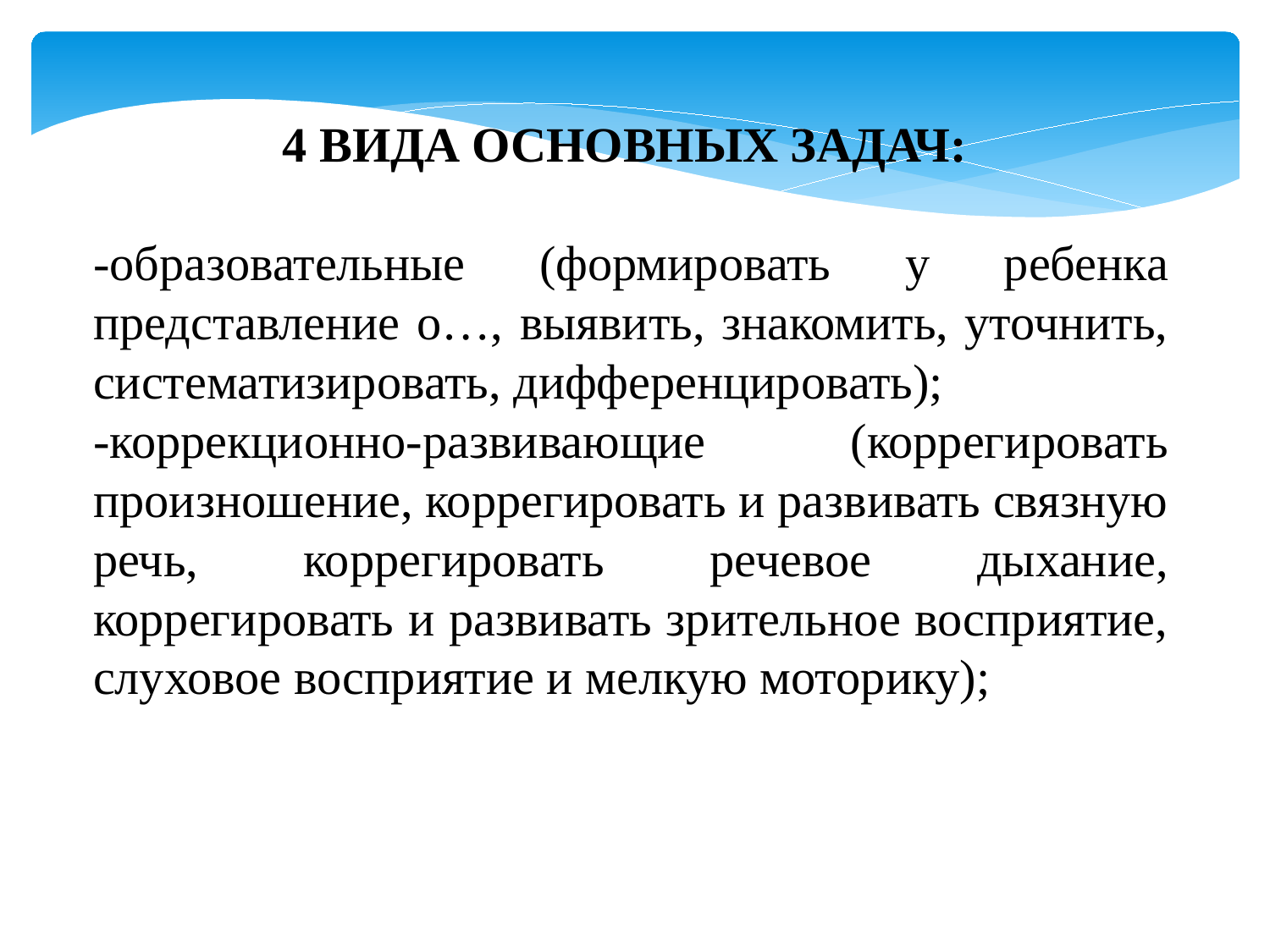

4 ВИДА ОСНОВНЫХ ЗАДАЧ:

-образовательные (формировать у ребенка представление о…, выявить, знакомить, уточнить, систематизировать, дифференцировать);
-коррекционно-развивающие (коррегировать произношение, коррегировать и развивать связную речь, коррегировать речевое дыхание, коррегировать и развивать зрительное восприятие, слуховое восприятие и мелкую моторику);